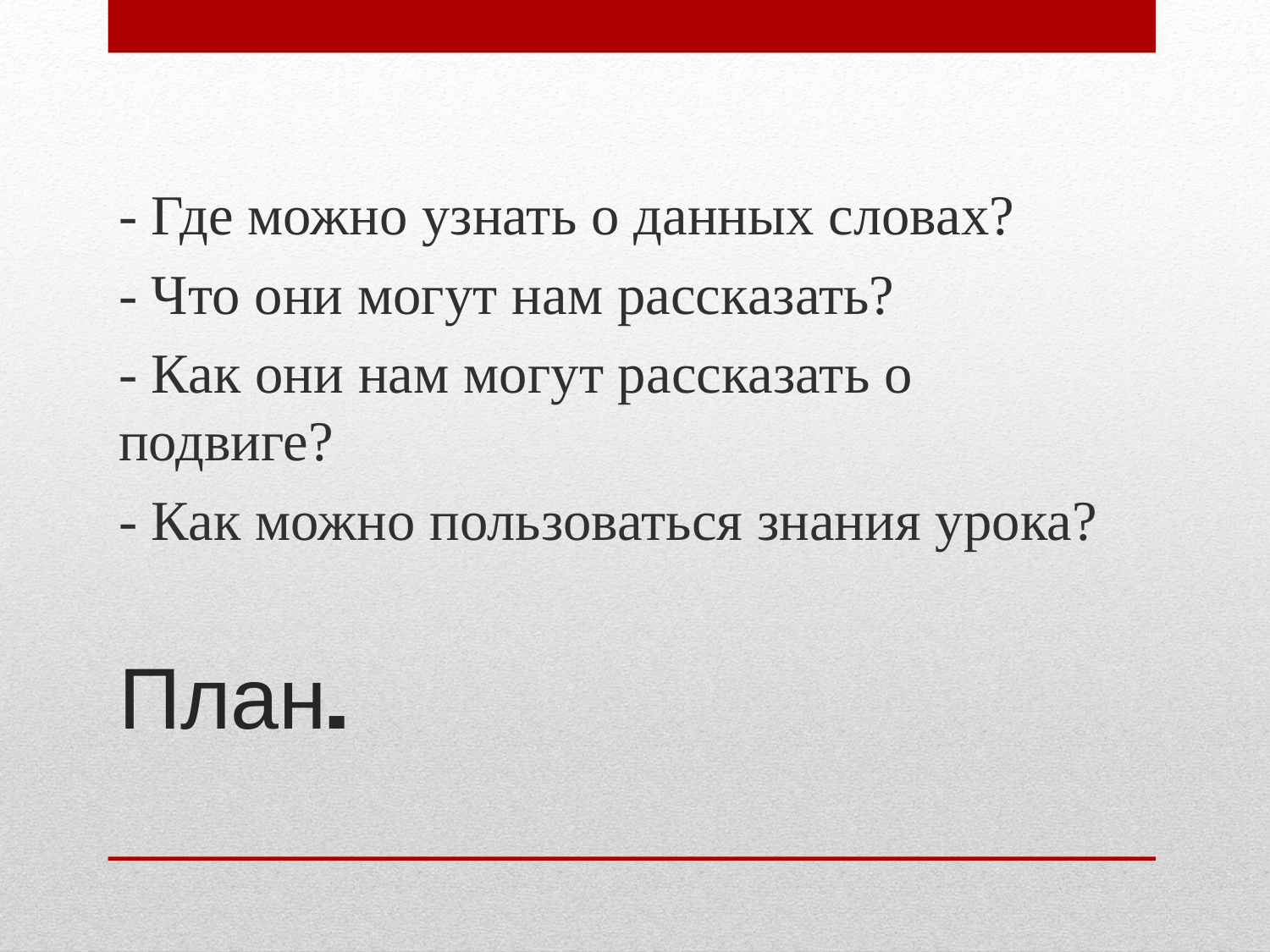

- Где можно узнать о данных словах?
- Что они могут нам рассказать?
- Как они нам могут рассказать о подвиге?
- Как можно пользоваться знания урока?
# План.